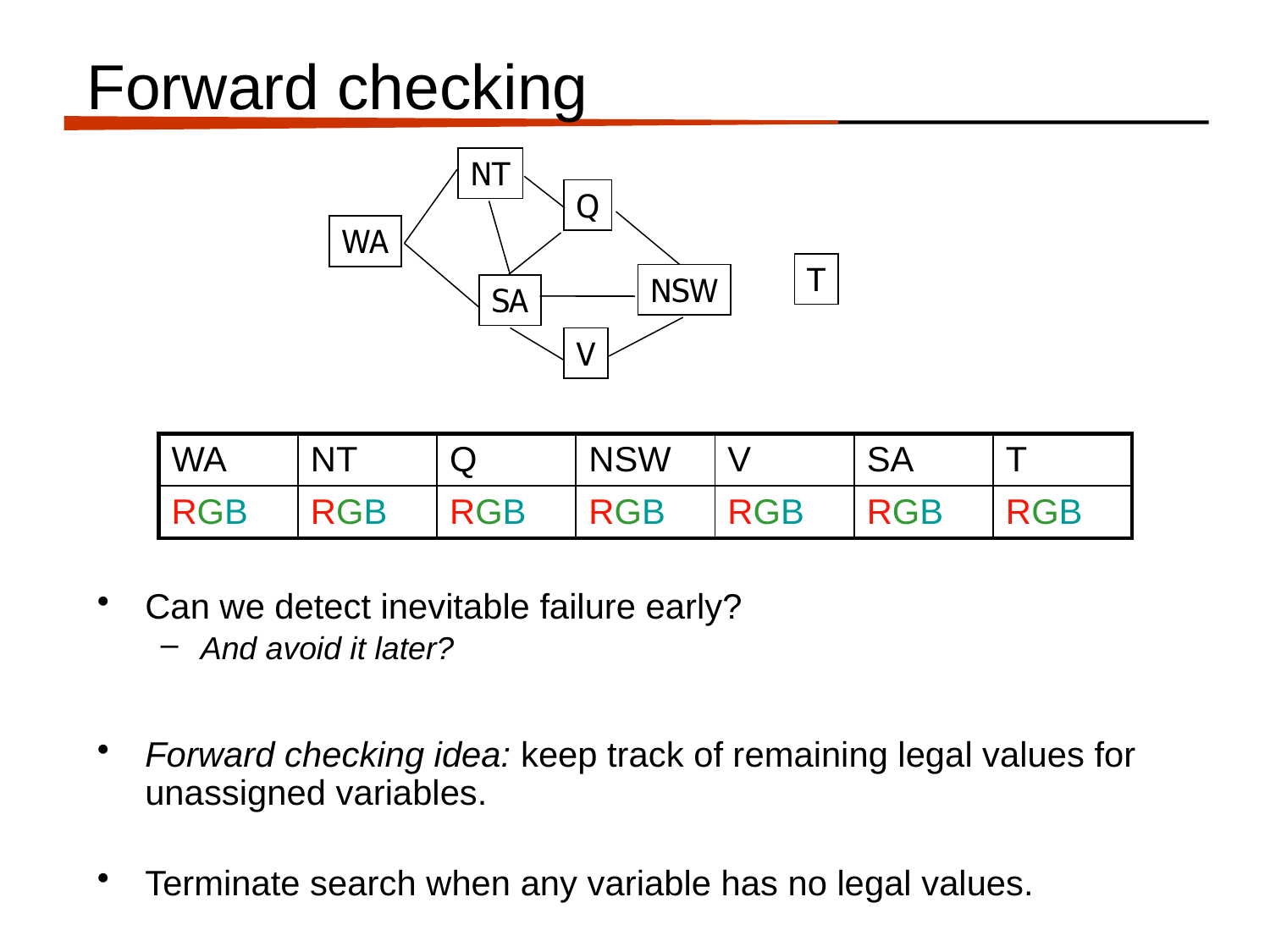

# Forward checking
NT

Q

WA

NSW
SA

V

T

| WA | NT | Q | NSW | V | SA | T |
| --- | --- | --- | --- | --- | --- | --- |
| RGB | RGB | RGB | RGB | RGB | RGB | RGB |
Can we detect inevitable failure early?
And avoid it later?

Forward checking idea: keep track of remaining legal values for unassigned variables.

Terminate search when any variable has no legal values.